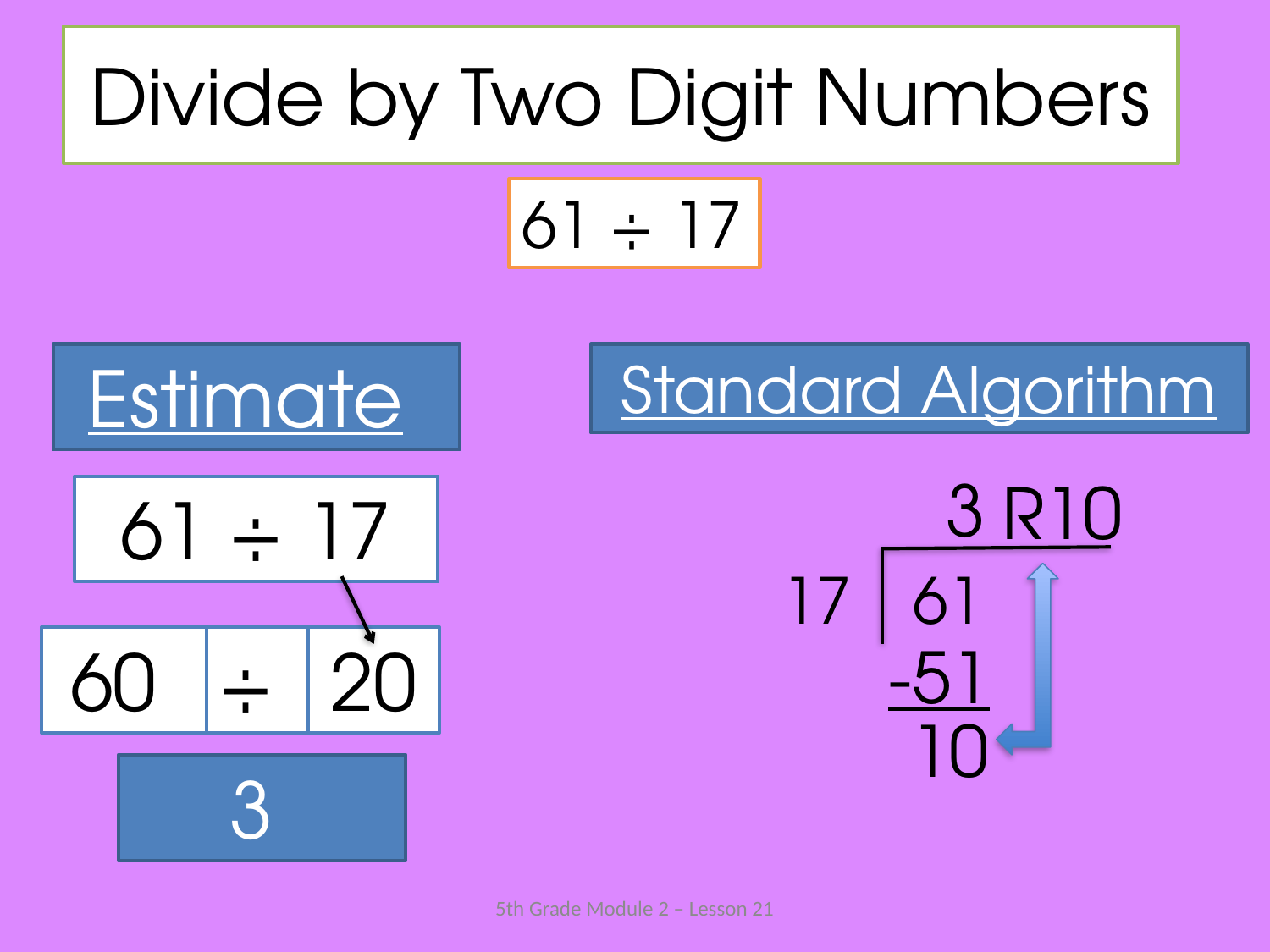

# Divide by Two Digit Numbers
61 ÷ 17
Estimate
Standard Algorithm
3
 R10
61 ÷ 17
61
17

20
÷
60
-51
 10
3
5th Grade Module 2 – Lesson 21